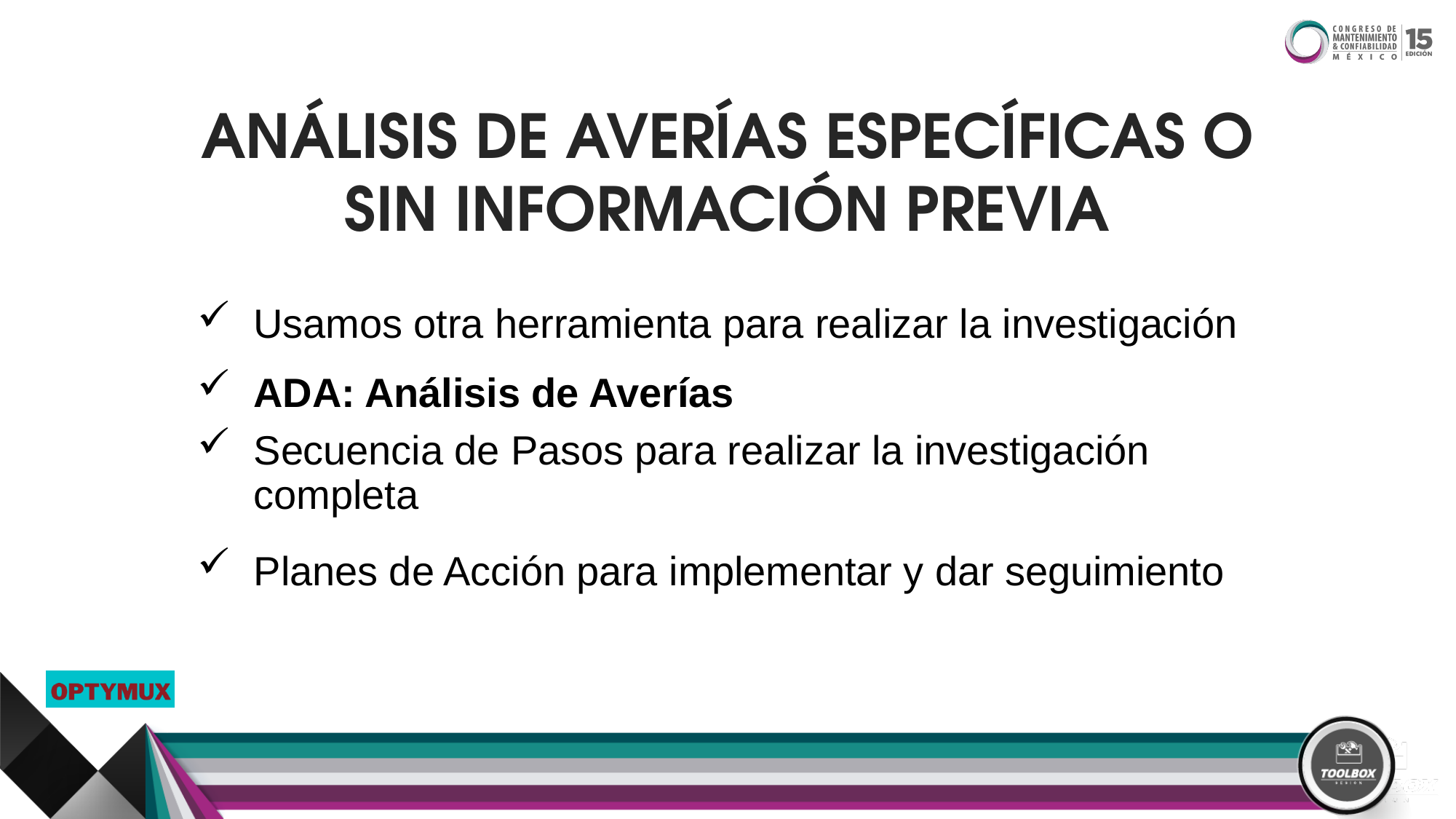

ANÁLISIS DE AVERÍAS ESPECÍFICAS O SIN INFORMACIÓN PREVIA
Usamos otra herramienta para realizar la investigación
ADA: Análisis de Averías
Secuencia de Pasos para realizar la investigación
completa
Planes de Acción para implementar y dar seguimiento